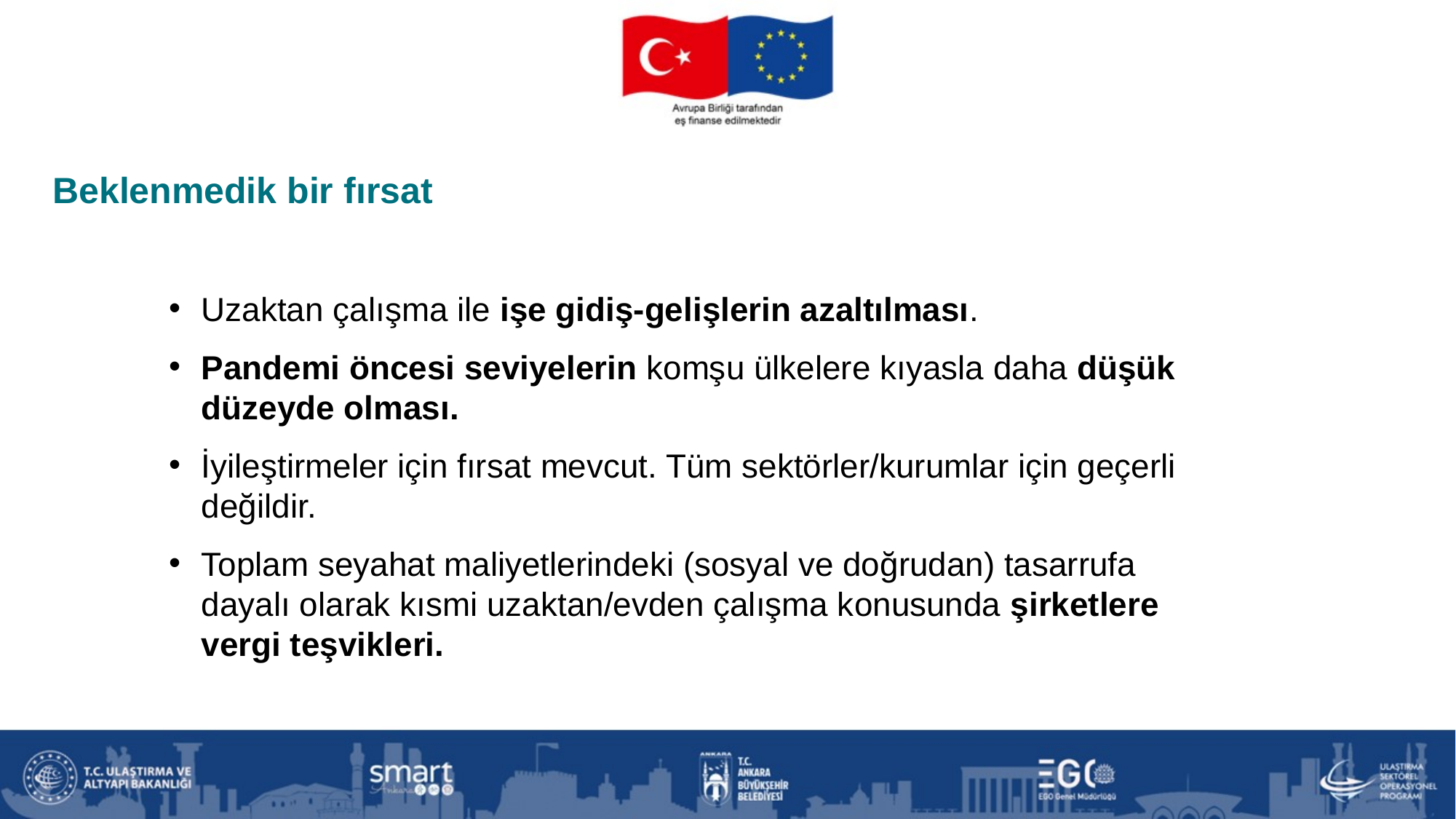

Beklenmedik bir fırsat
Uzaktan çalışma ile işe gidiş-gelişlerin azaltılması.
Pandemi öncesi seviyelerin komşu ülkelere kıyasla daha düşük düzeyde olması.
İyileştirmeler için fırsat mevcut. Tüm sektörler/kurumlar için geçerli değildir.
Toplam seyahat maliyetlerindeki (sosyal ve doğrudan) tasarrufa dayalı olarak kısmi uzaktan/evden çalışma konusunda şirketlere vergi teşvikleri.